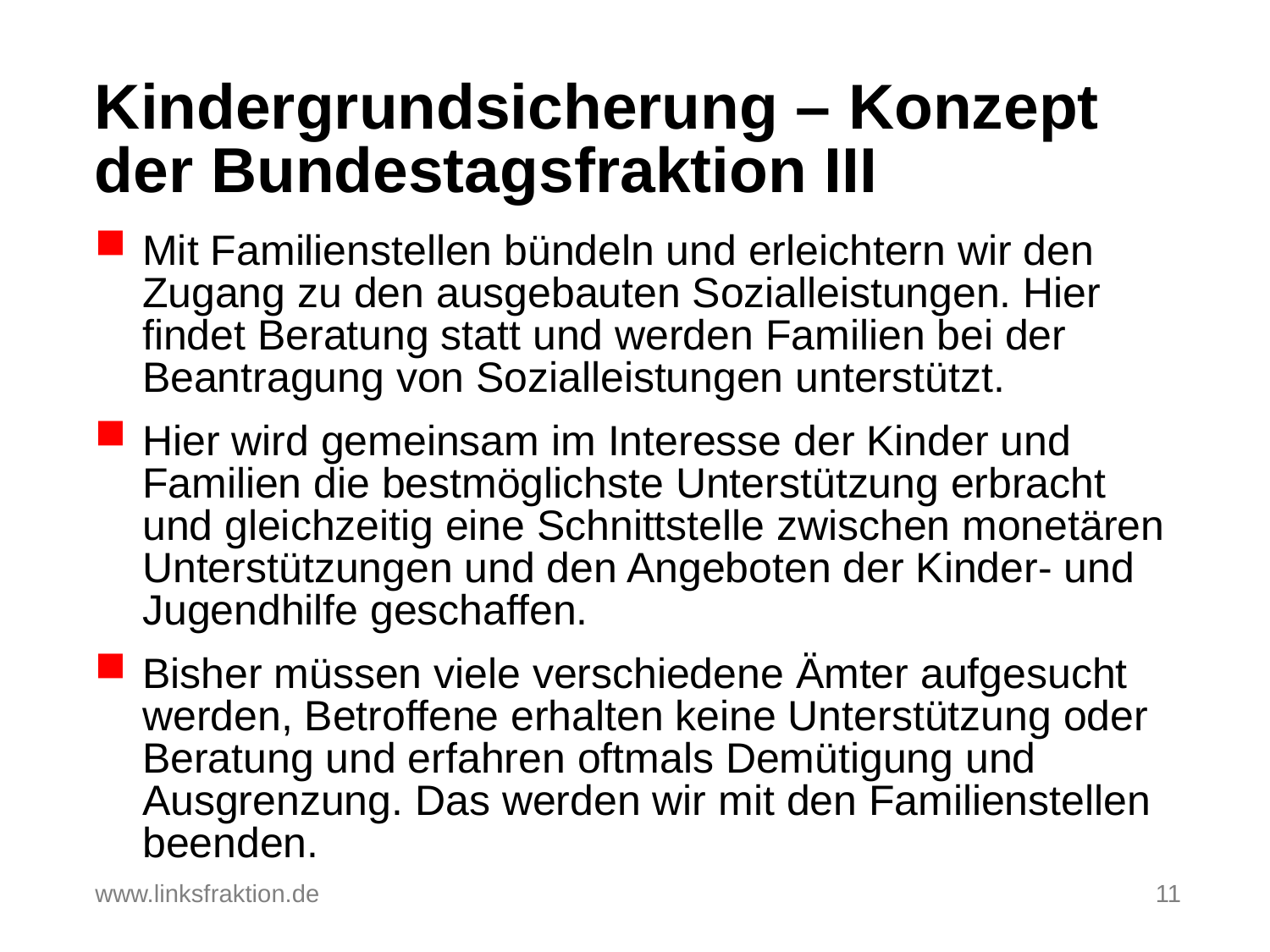

# Kindergrundsicherung – Konzept der Bundestagsfraktion III
Mit Familienstellen bündeln und erleichtern wir den Zugang zu den ausgebauten Sozialleistungen. Hier findet Beratung statt und werden Familien bei der Beantragung von Sozialleistungen unterstützt.
Hier wird gemeinsam im Interesse der Kinder und Familien die bestmöglichste Unterstützung erbracht und gleichzeitig eine Schnittstelle zwischen monetären Unterstützungen und den Angeboten der Kinder- und Jugendhilfe geschaffen.
Bisher müssen viele verschiedene Ämter aufgesucht werden, Betroffene erhalten keine Unterstützung oder Beratung und erfahren oftmals Demütigung und Ausgrenzung. Das werden wir mit den Familienstellen beenden.
www.linksfraktion.de
11